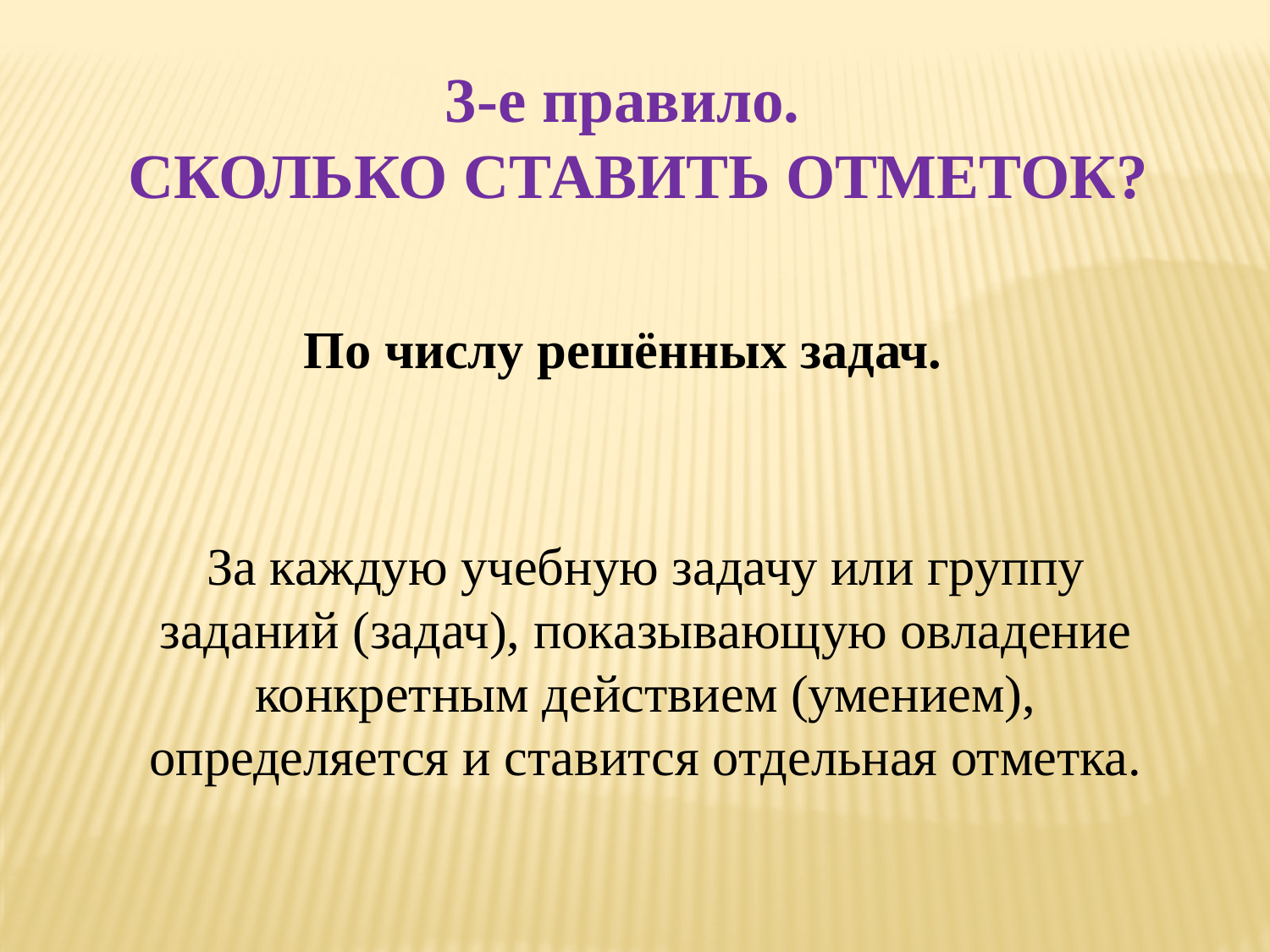

3-е правило.
СКОЛЬКО СТАВИТЬ ОТМЕТОК?

По числу решённых задач.
За каждую учебную задачу или группу заданий (задач), показывающую овладение конкретным действием (умением), определяется и ставится отдельная отметка.